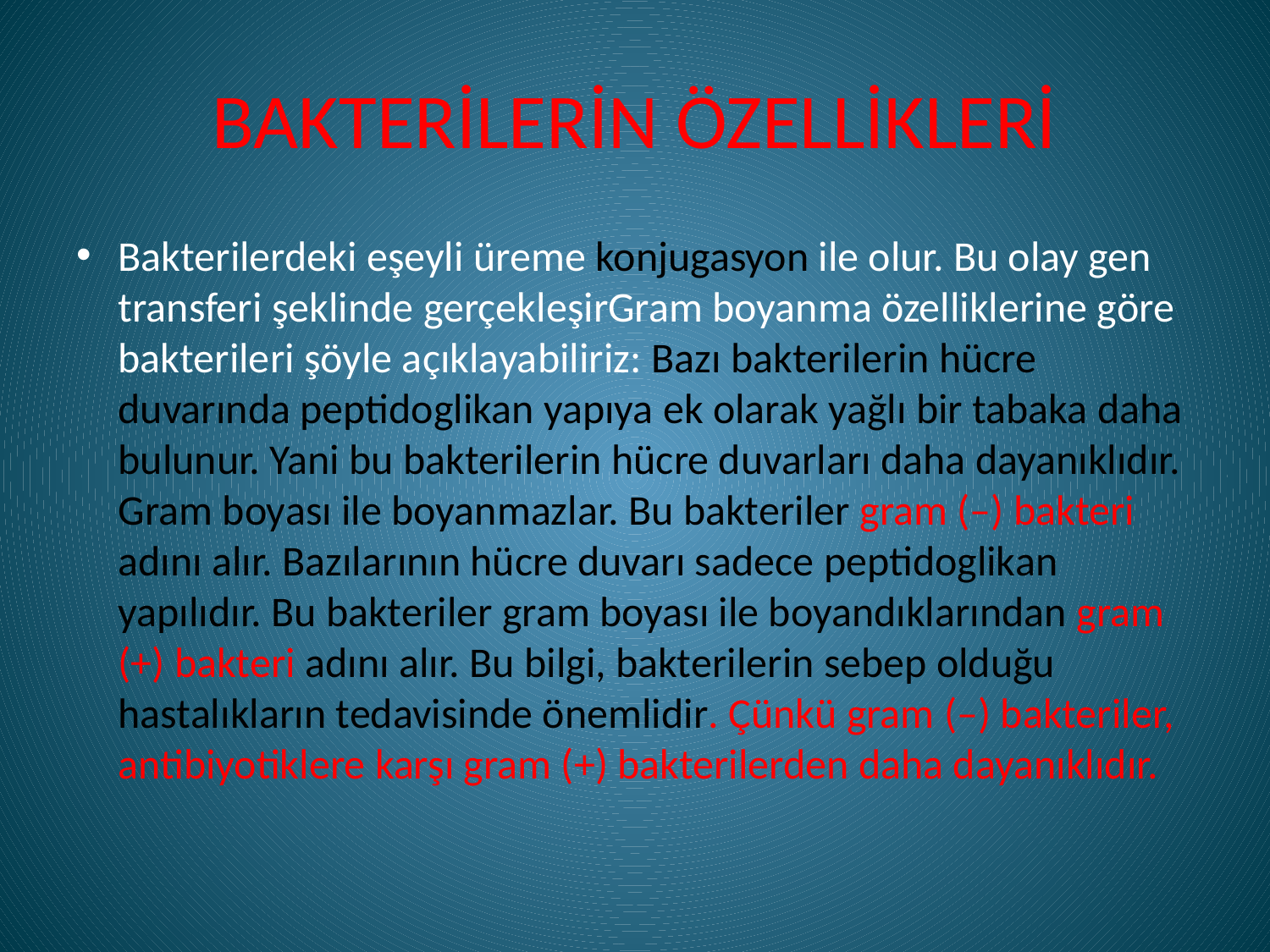

# BAKTERİLERİN ÖZELLİKLERİ
Bakterilerdeki eşeyli üreme konjugasyon ile olur. Bu olay gen transferi şeklinde gerçekleşirGram boyanma özelliklerine göre bakterileri şöyle açıklayabiliriz: Bazı bakterilerin hücre duvarında peptidoglikan yapıya ek olarak yağlı bir tabaka daha bulunur. Yani bu bakterilerin hücre duvarları daha dayanıklıdır. Gram boyası ile boyanmazlar. Bu bakteriler gram (–) bakteri adını alır. Bazılarının hücre duvarı sadece peptidoglikan yapılıdır. Bu bakteriler gram boyası ile boyandıklarından gram (+) bakteri adını alır. Bu bilgi, bakterilerin sebep olduğu hastalıkların tedavisinde önemlidir. Çünkü gram (–) bakteriler, antibiyotiklere karşı gram (+) bakterilerden daha dayanıklıdır.